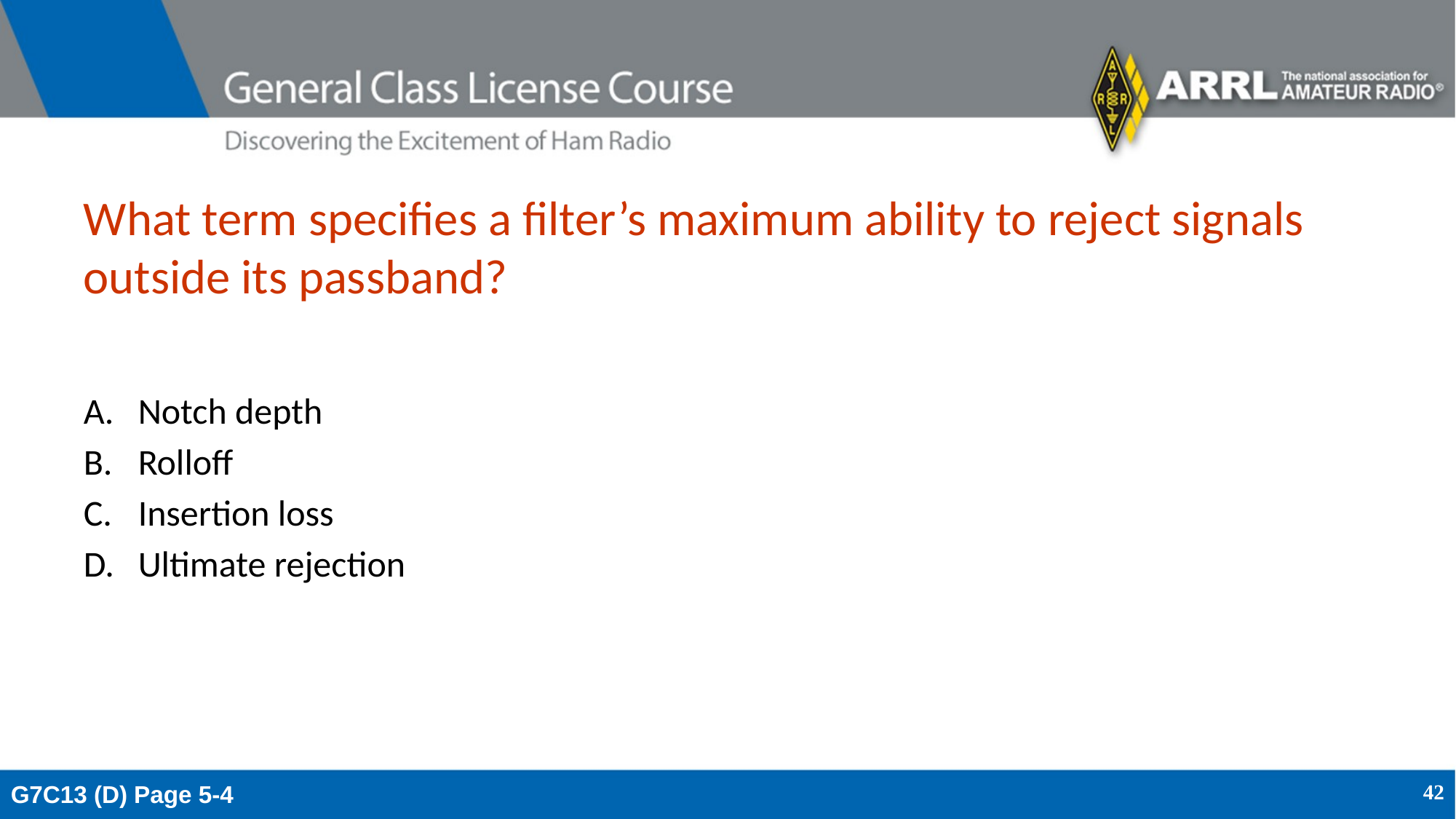

# What term specifies a filter’s maximum ability to reject signals outside its passband?
Notch depth
Rolloff
Insertion loss
Ultimate rejection
G7C13 (D) Page 5-4
42